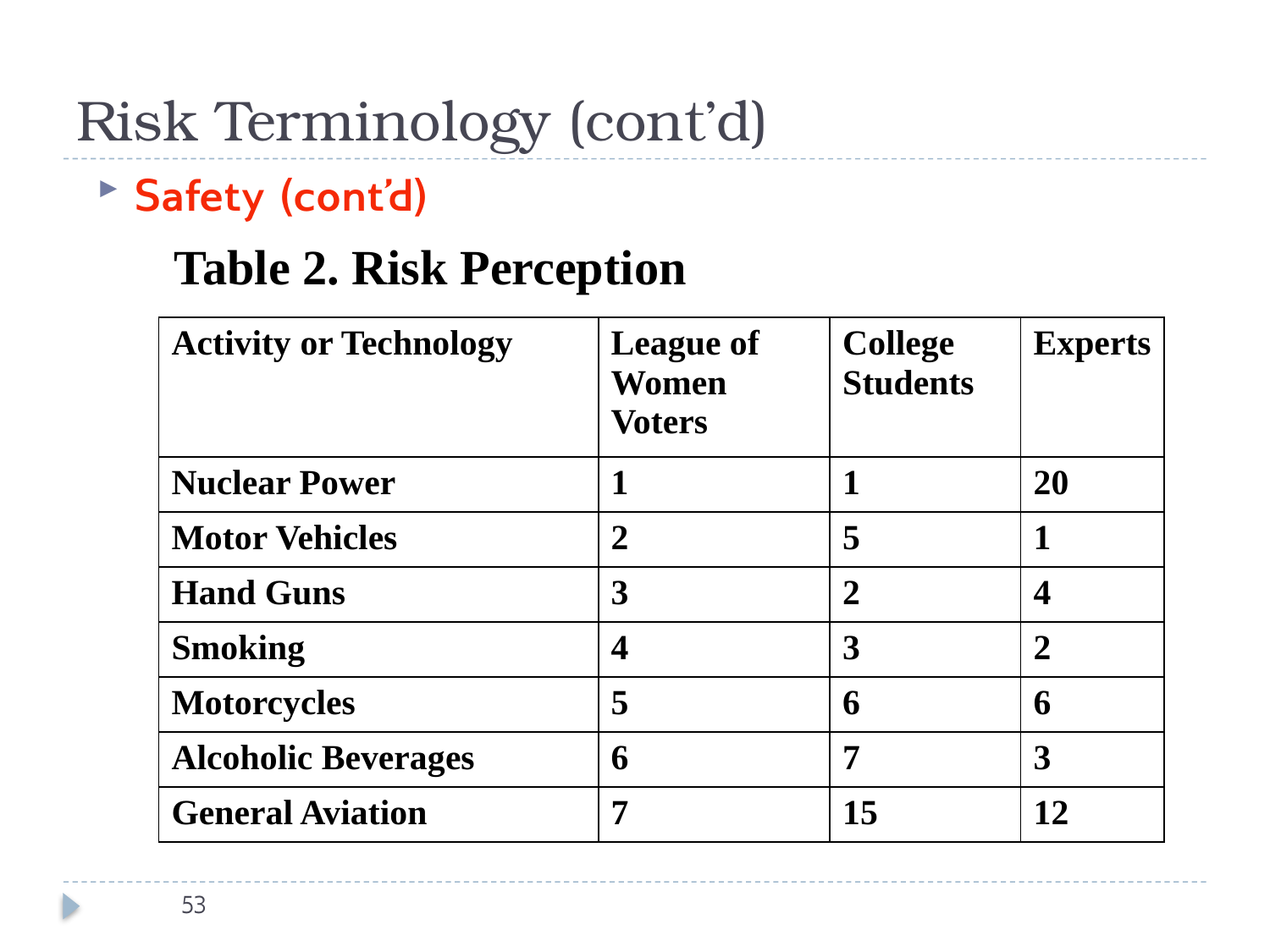

# Risk Terminology (cont’d)
Safety (cont’d)

Table 2. Risk Perception
| Activity or Technology | League of Women Voters | College Students | Experts |
| --- | --- | --- | --- |
| Nuclear Power | 1 | 1 | 20 |
| Motor Vehicles | 2 | 5 | 1 |
| Hand Guns | 3 | 2 | 4 |
| Smoking | 4 | 3 | 2 |
| Motorcycles | 5 | 6 | 6 |
| Alcoholic Beverages | 6 | 7 | 3 |
| General Aviation | 7 | 15 | 12 |
53